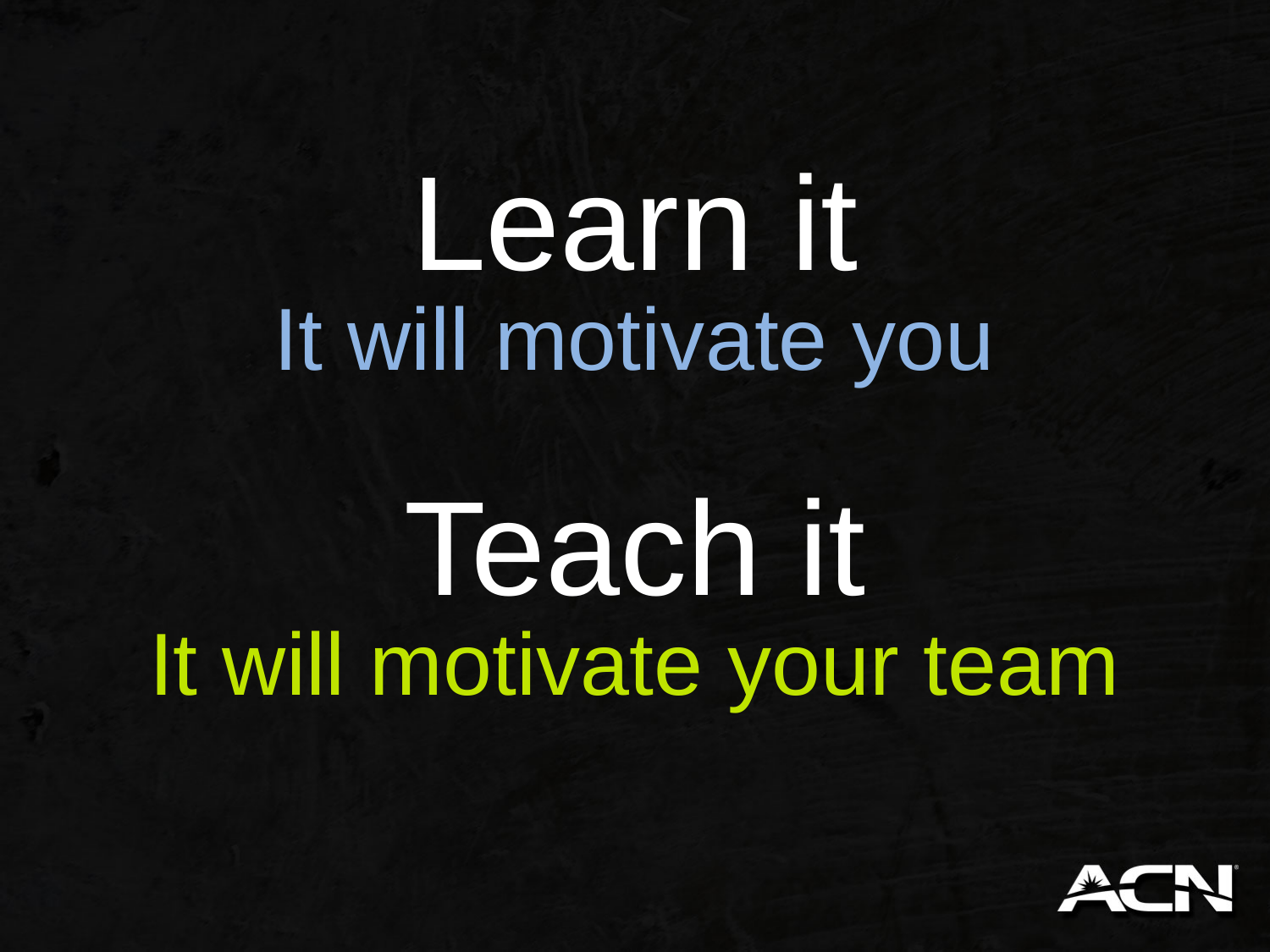

# Learn it
It will motivate you
Teach it
It will motivate your team